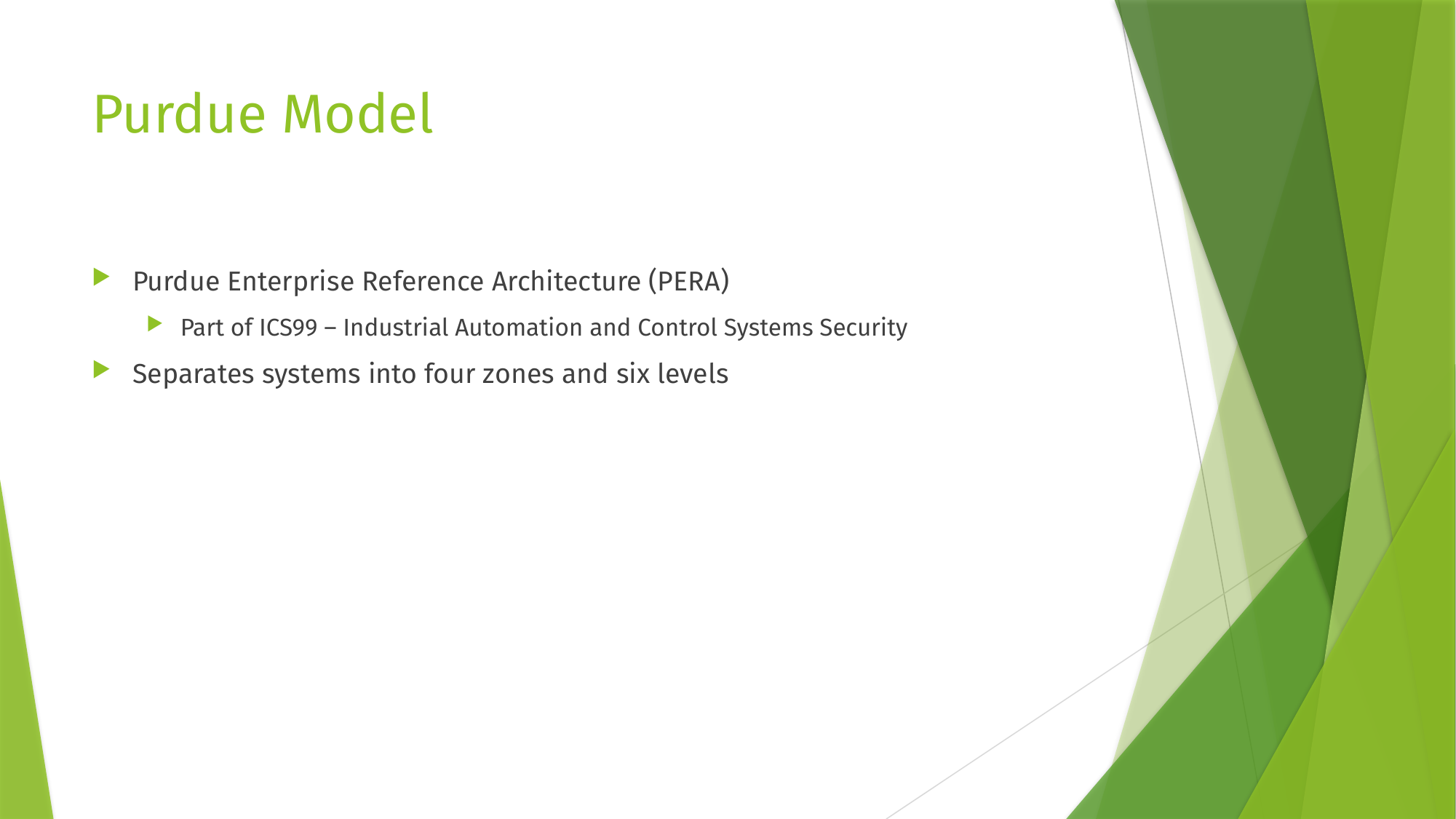

# Purdue Model
Purdue Enterprise Reference Architecture (PERA)
Part of ICS99 – Industrial Automation and Control Systems Security
Separates systems into four zones and six levels